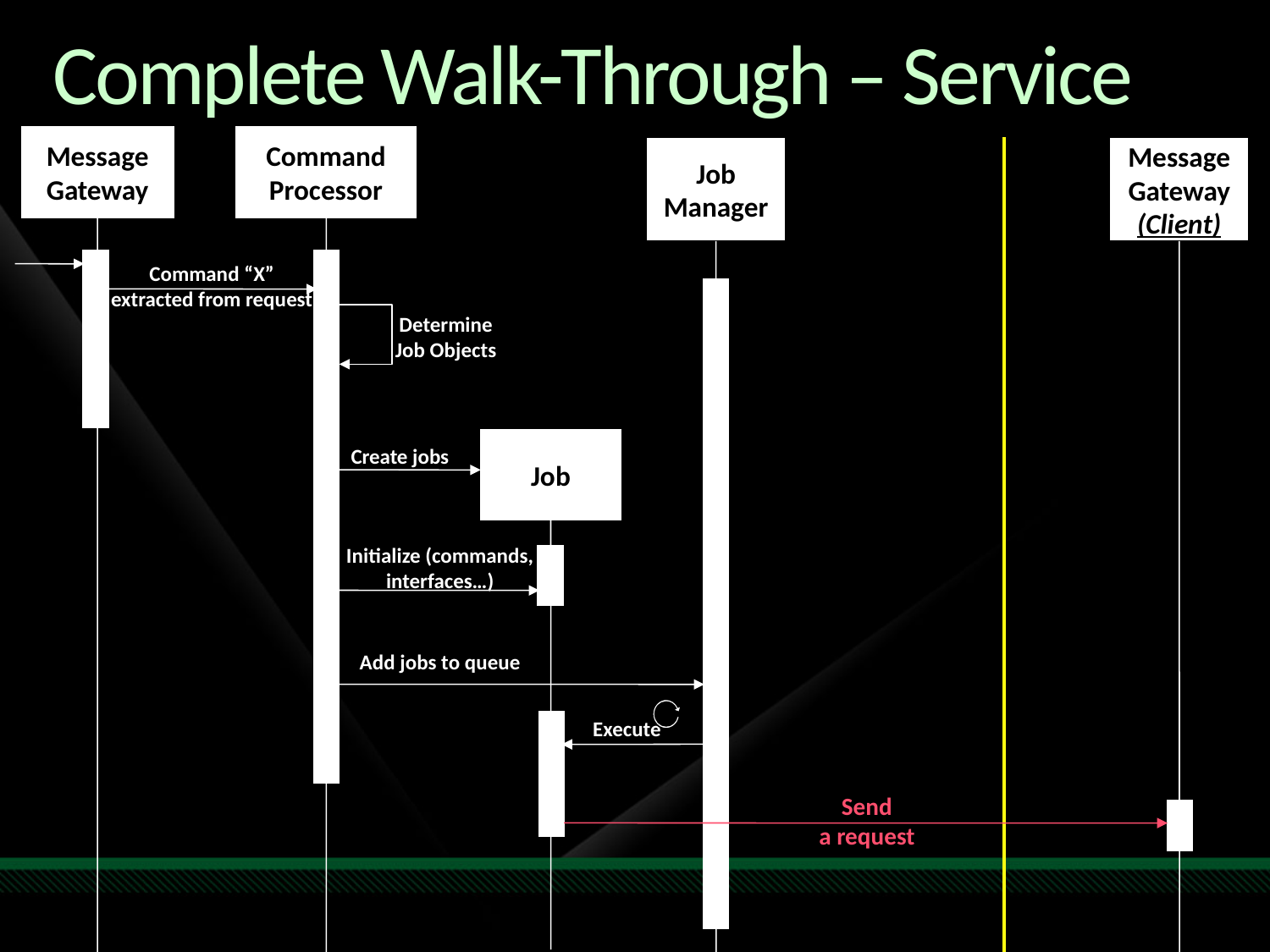

# Complete Walk-Through – Service
Message Gateway
Command Processor

Command “X” extracted from request

Determine Job Objects

Job Manager

Add jobs to queue

Message Gateway
(Client)

Job
Create jobs

Initialize (commands, interfaces…)

Execute

Send
a request